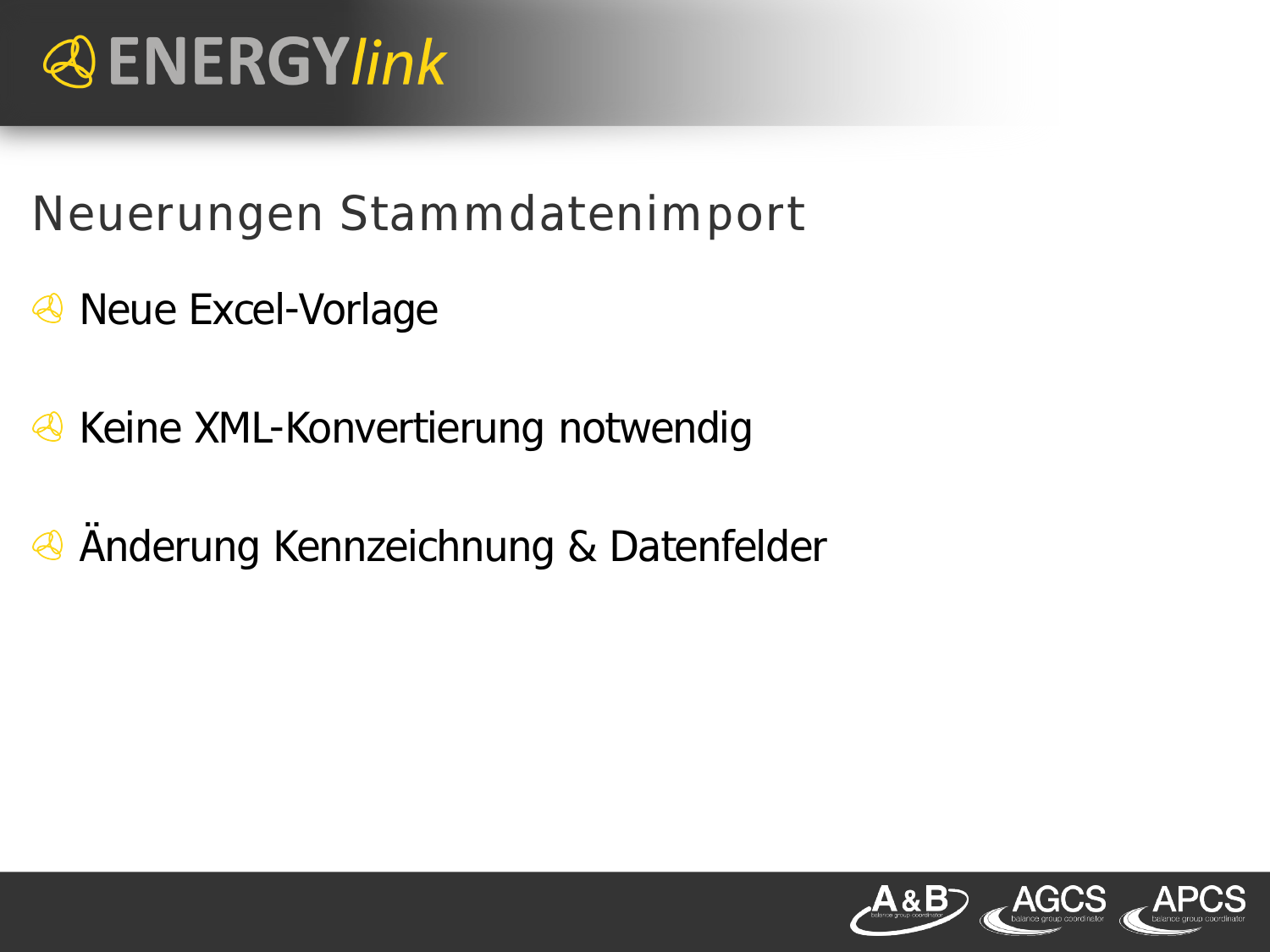

# Neuerungen Stammdatenimport
Neue Excel-Vorlage

Keine XML-Konvertierung notwendig

Änderung Kennzeichnung & Datenfelder